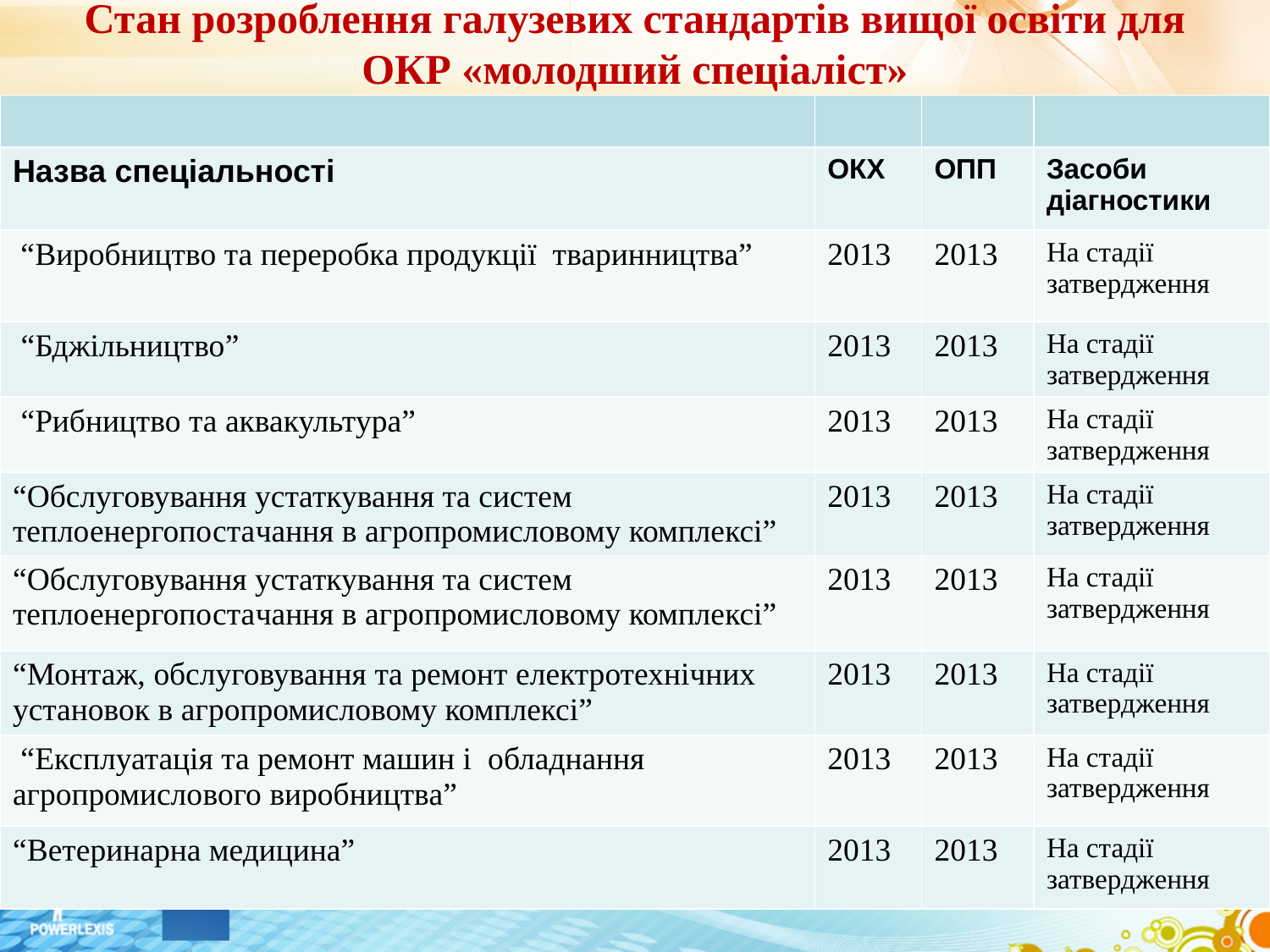

# Стан розроблення галузевих стандартів вищої освіти для ОКР «молодший спеціаліст»
|  |  |  |  |
| --- | --- | --- | --- |
| Назва спеціальності | ОКХ | ОПП | Засоби діагностики |
| “Виробництво та переробка продукції тваринництва” | 2013 | 2013 | На стадії затвердження |
| “Бджільництво” | 2013 | 2013 | На стадії затвердження |
| “Рибництво та аквакультура” | 2013 | 2013 | На стадії затвердження |
| “Обслуговування устаткування та систем теплоенергопоста­чання в агропромисловому комплексі” | 2013 | 2013 | На стадії затвердження |
| “Обслуговування устаткування та систем теплоенергопоста­чання в агропромисловому комплексі” | 2013 | 2013 | На стадії затвердження |
| “Монтаж, обслуговування та ремонт електротехнічних уста­новок в агропромисловому комплексі” | 2013 | 2013 | На стадії затвердження |
| “Експлуатація та ремонт машин і обладнання агропромисло­вого виробництва” | 2013 | 2013 | На стадії затвердження |
| “Ветеринарна медицина” | 2013 | 2013 | На стадії затвердження |